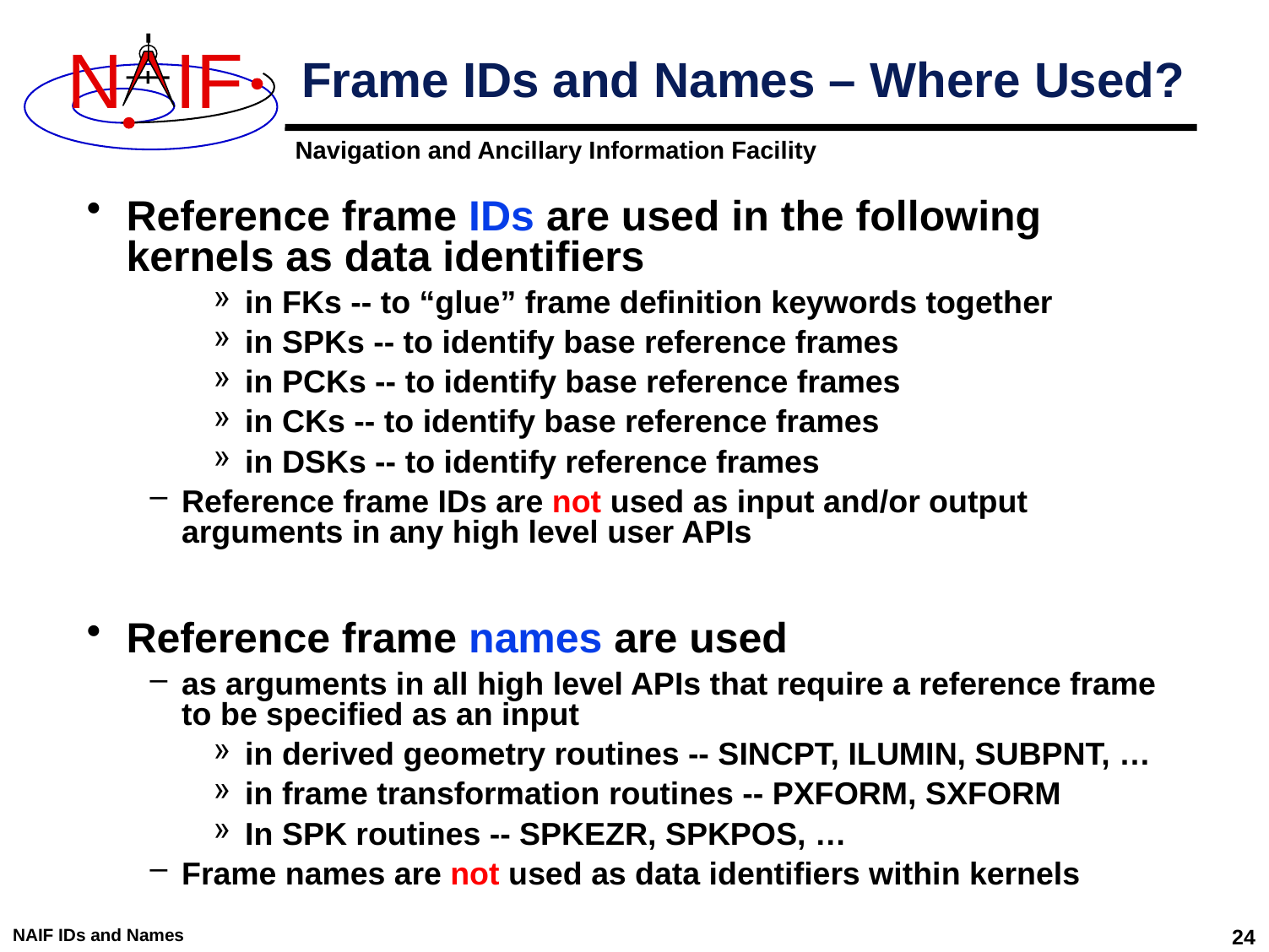

# Frame IDs and Names – Where Used?
Reference frame IDs are used in the following kernels as data identifiers
in FKs -- to “glue” frame definition keywords together
in SPKs -- to identify base reference frames
in PCKs -- to identify base reference frames
in CKs -- to identify base reference frames
in DSKs -- to identify reference frames
Reference frame IDs are not used as input and/or output arguments in any high level user APIs

Reference frame names are used
as arguments in all high level APIs that require a reference frame to be specified as an input
in derived geometry routines -- SINCPT, ILUMIN, SUBPNT, …
in frame transformation routines -- PXFORM, SXFORM
In SPK routines -- SPKEZR, SPKPOS, …
Frame names are not used as data identifiers within kernels
NAIF IDs and Names
24